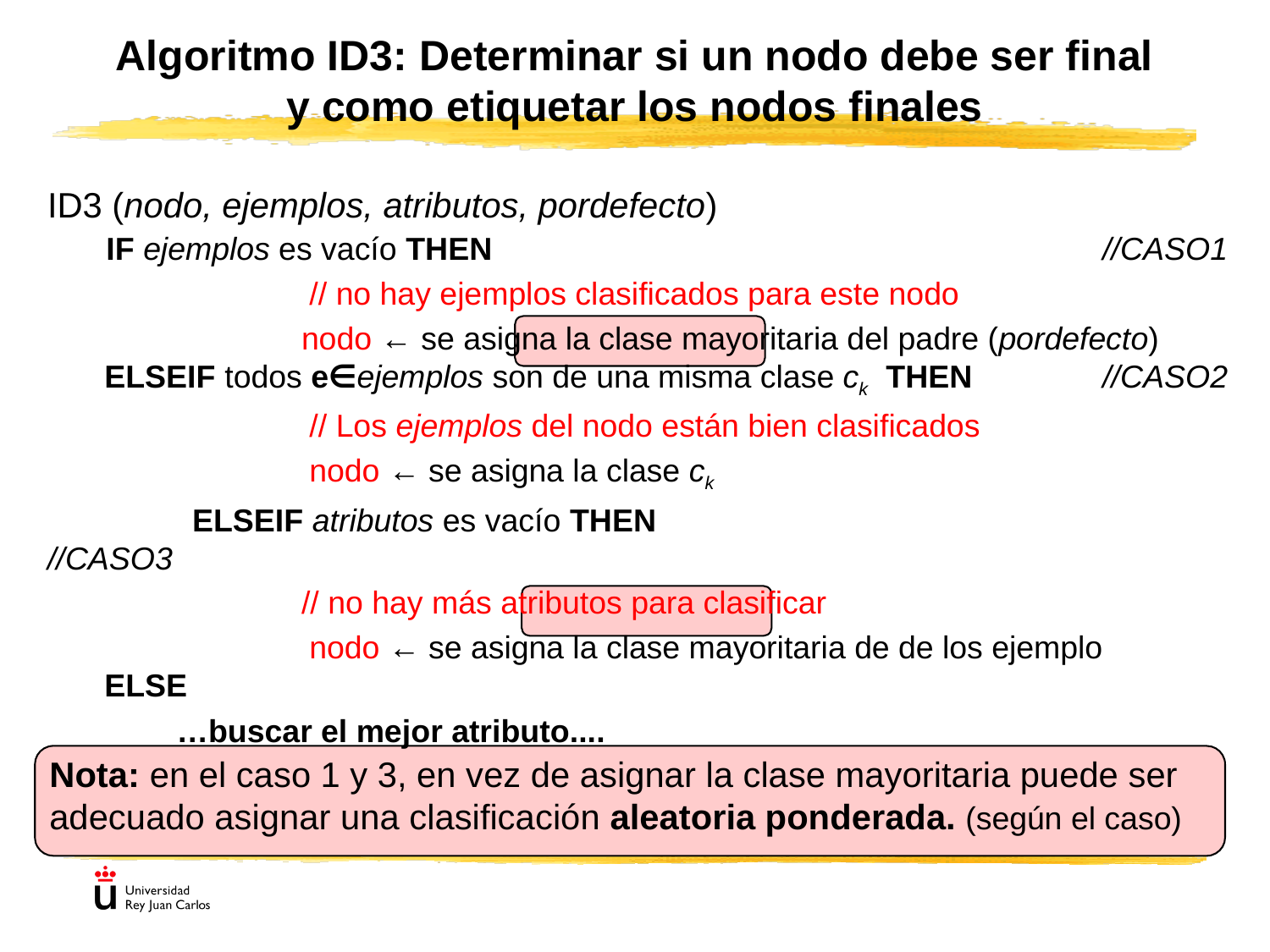

Algoritmo ID3: Determinar si un nodo debe ser final y como etiquetar los nodos finales
ID3 (nodo, ejemplos, atributos, pordefecto)
	  IF ejemplos es vacío THEN    					//CASO1
		 // no hay ejemplos clasificados para este nodo
		nodo ← se asigna la clase mayoritaria del padre (pordefecto)
	  ELSEIF todos e∈ejemplos son de una misma clase ck  THEN 	//CASO2
		 // Los ejemplos del nodo están bien clasificados
		 nodo ← se asigna la clase ck
	  ELSEIF atributos es vacío THEN 					//CASO3
		// no hay más atributos para clasificar
		 nodo ← se asigna la clase mayoritaria de de los ejemplo
	  ELSE
…buscar el mejor atributo....

	Nota: en el caso 1 y 3, en vez de asignar la clase mayoritaria puede ser adecuado asignar una clasificación aleatoria ponderada. (según el caso)